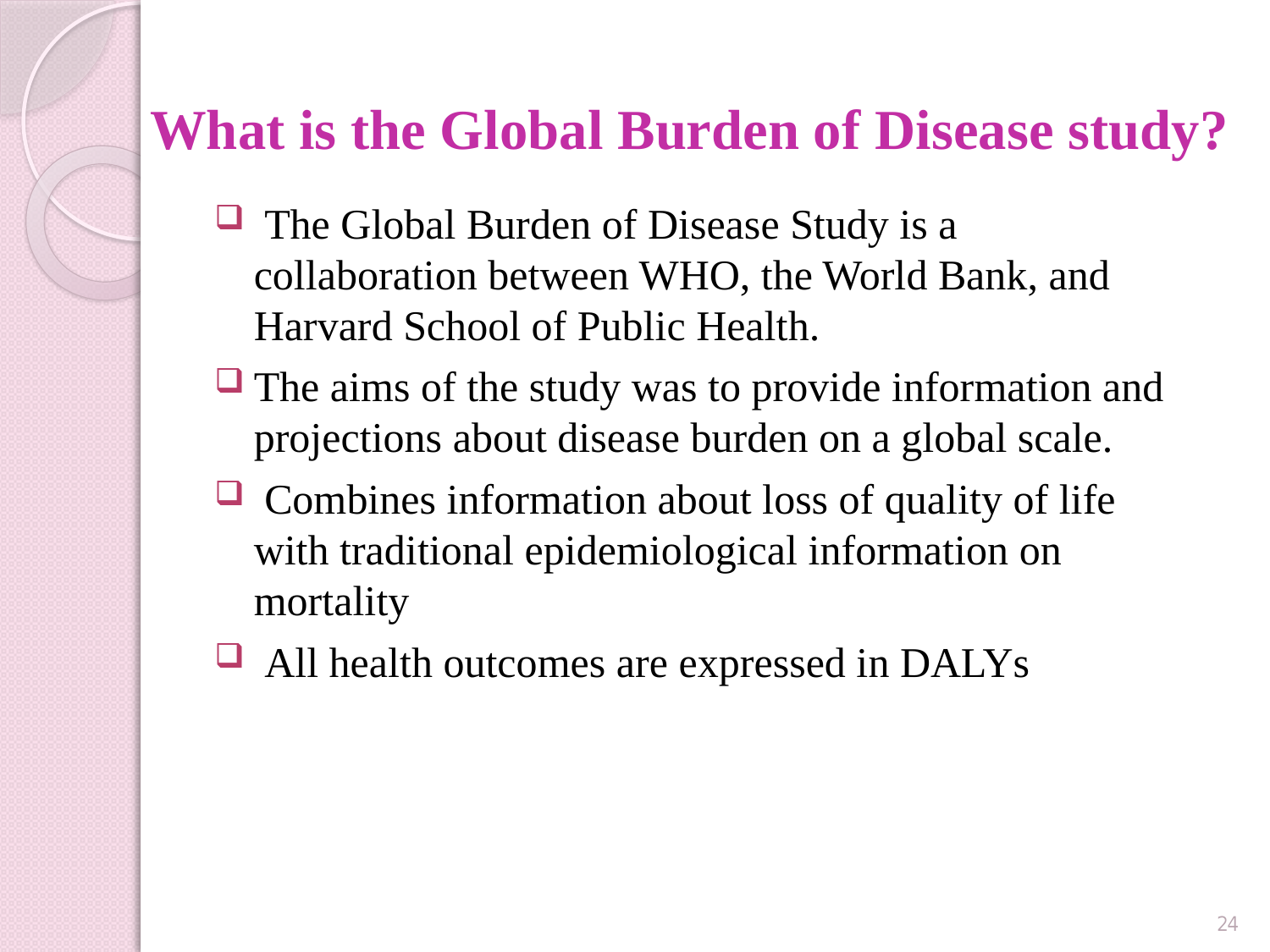

# What is the Global Burden of Disease study?
 The Global Burden of Disease Study is a collaboration between WHO, the World Bank, and Harvard School of Public Health.
The aims of the study was to provide information and projections about disease burden on a global scale.
 Combines information about loss of quality of life with traditional epidemiological information on mortality
 All health outcomes are expressed in DALYs
24